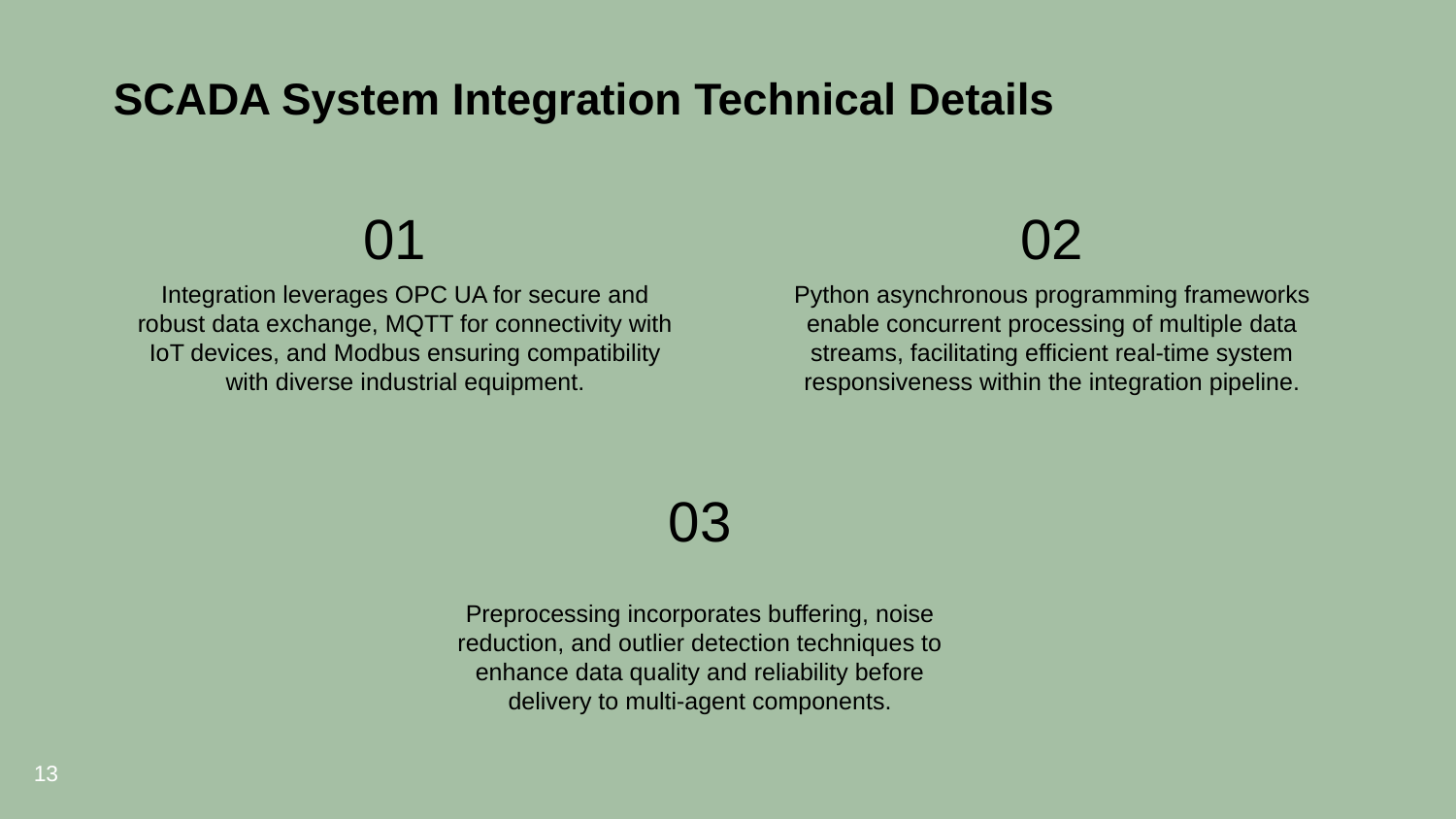

SCADA System Integration Technical Details
01
02
Integration leverages OPC UA for secure and robust data exchange, MQTT for connectivity with IoT devices, and Modbus ensuring compatibility with diverse industrial equipment.
Python asynchronous programming frameworks enable concurrent processing of multiple data streams, facilitating efficient real-time system responsiveness within the integration pipeline.
03
Preprocessing incorporates buffering, noise reduction, and outlier detection techniques to enhance data quality and reliability before delivery to multi-agent components.
13